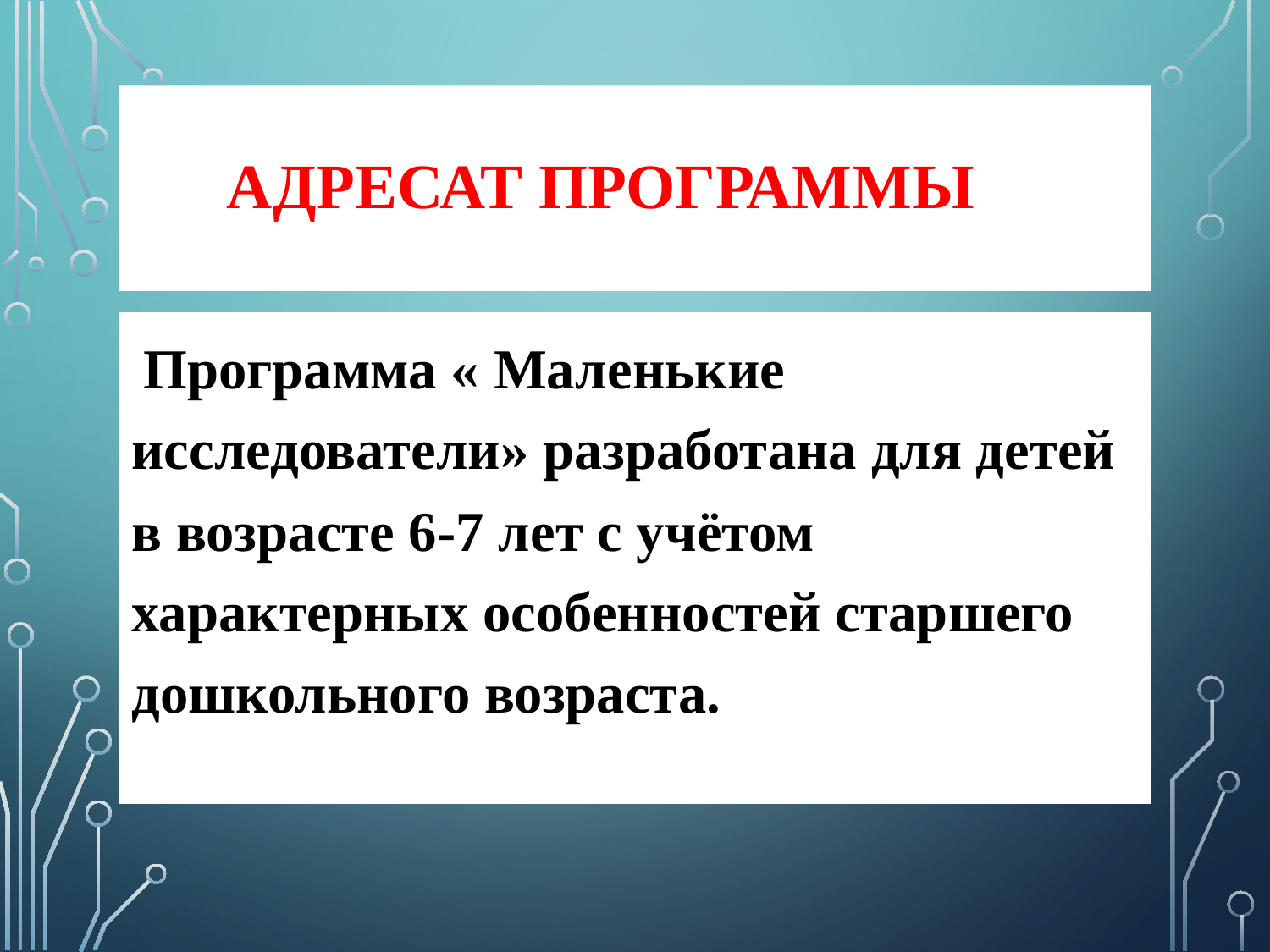

# Адресат программы
 Программа « Маленькие исследователи» разработана для детей в возрасте 6-7 лет с учётом  характерных особенностей старшего дошкольного возраста.